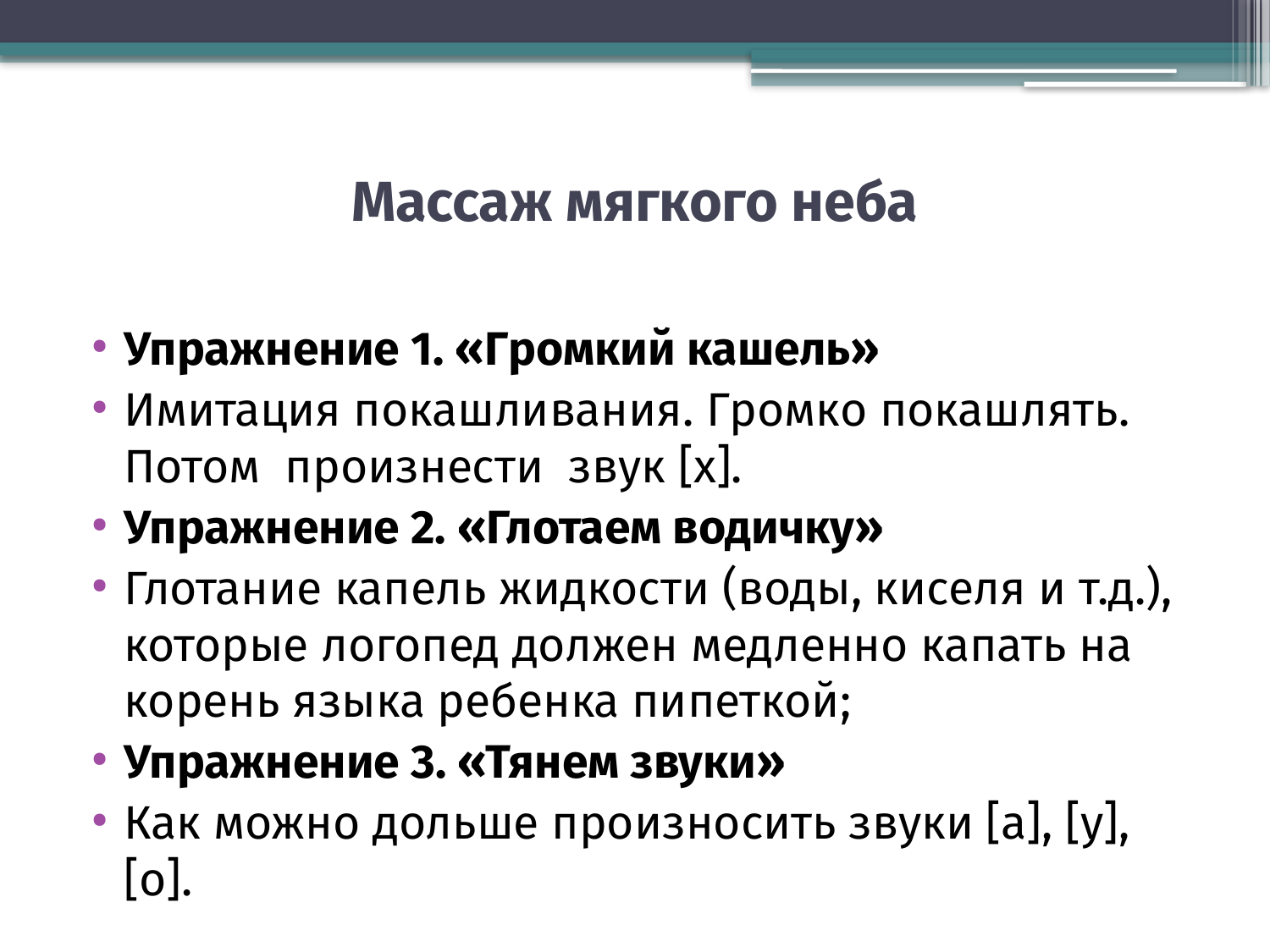

# Массаж мягкого неба
Упражнение 1. «Громкий кашель»
Имитация покашливания. Громко покашлять. Потом  произнести  звук [х].
Упражнение 2. «Глотаем водичку»
Глотание капель жидкости (воды, киселя и т.д.), которые логопед должен медленно капать на корень языка ребенка пипеткой;
Упражнение 3. «Тянем звуки»
Как можно дольше произносить звуки [а], [у], [о].